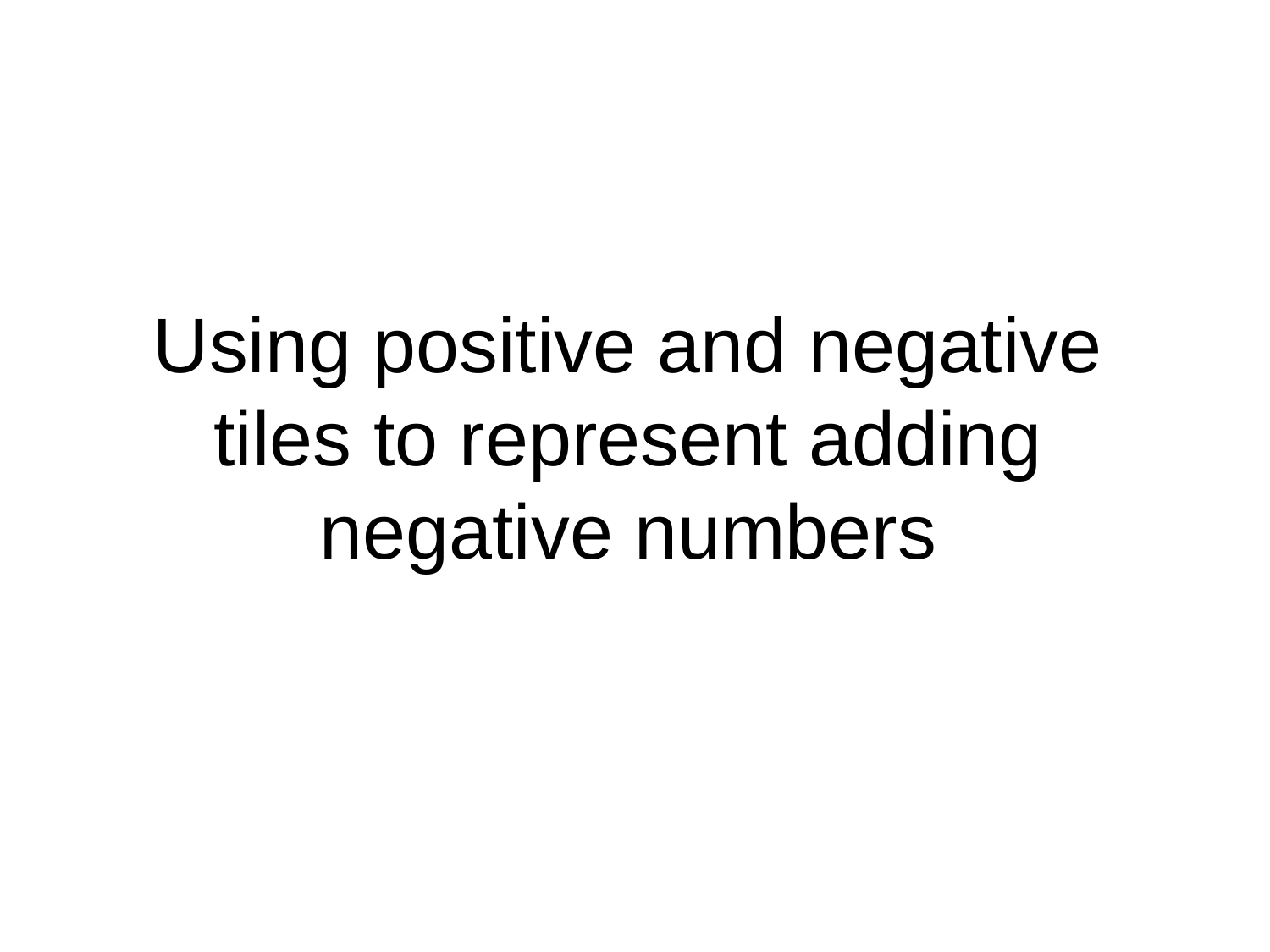

# Using positive and negative tiles to represent adding negative numbers